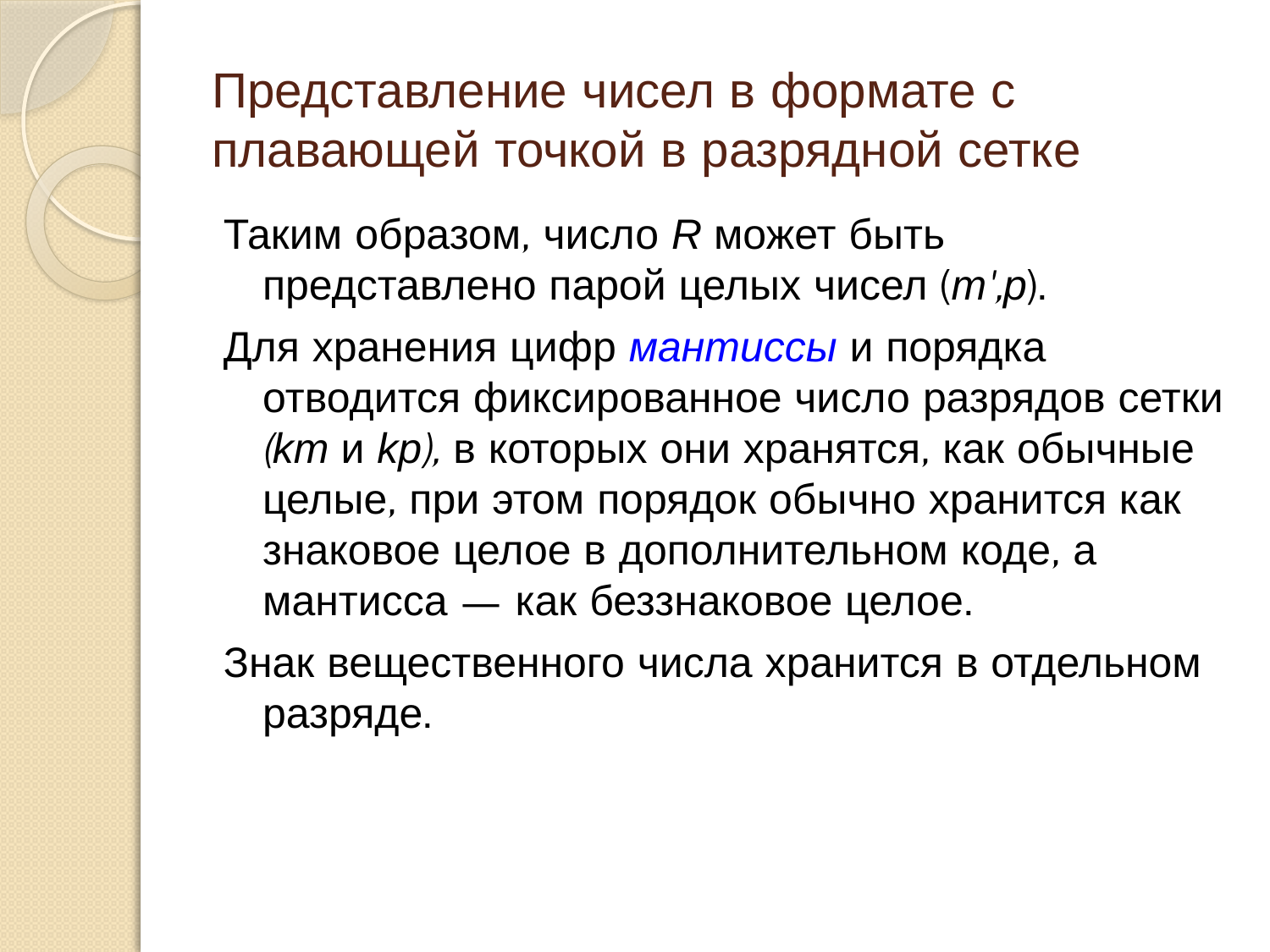

# Представление чисел в формате с плавающей точкой в разрядной сетке
Таким образом, число R может быть представлено парой целых чисел (m',р).
Для хранения цифр мантиссы и порядка отводится фиксированное число разрядов сетки (km и kр), в которых они хранятся, как обычные целые, при этом порядок обычно хранится как знаковое целое в дополнительном коде, а мантисса — как беззнаковое целое.
Знак вещественного числа хранится в отдельном разряде.